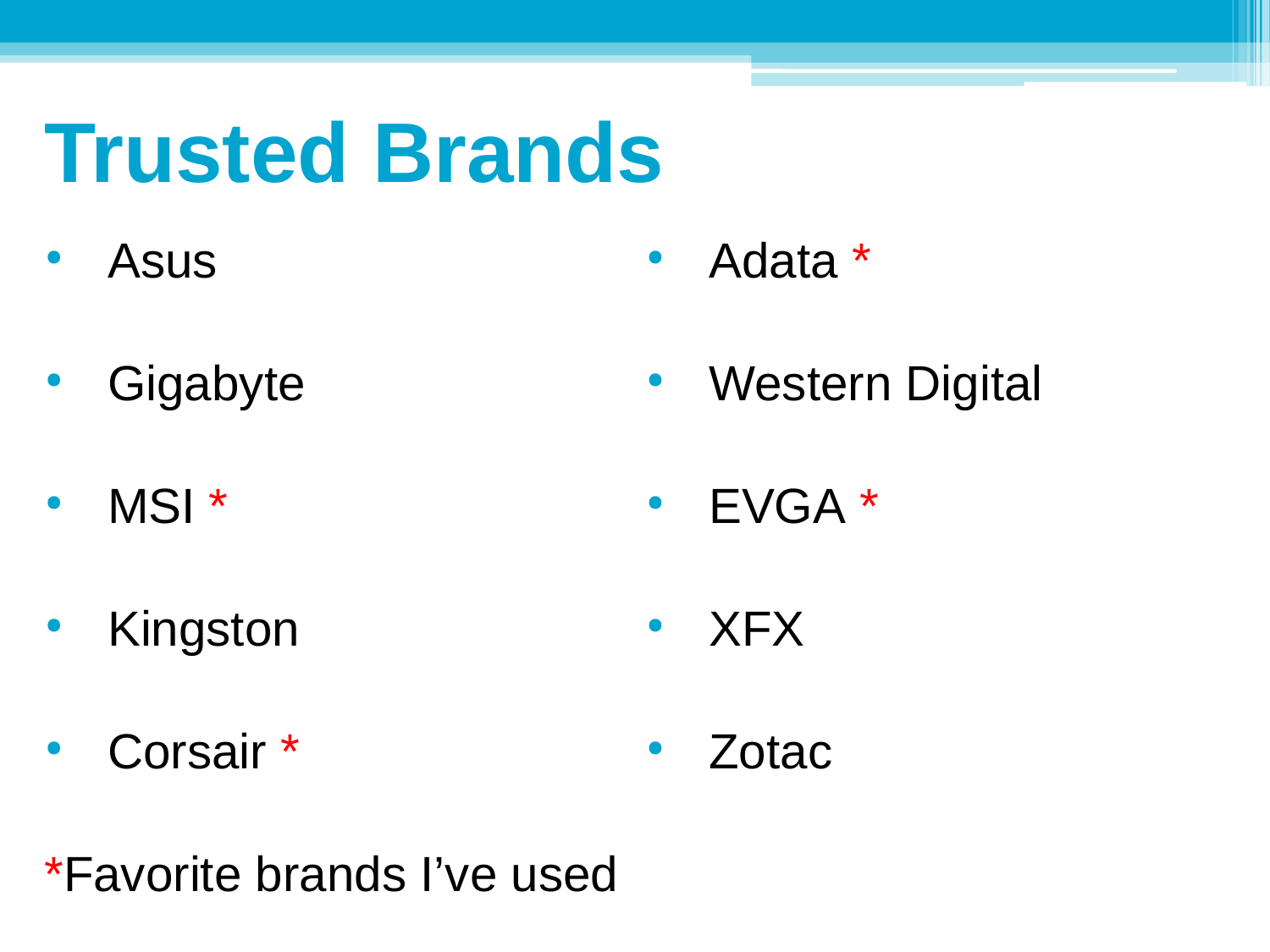

# Trusted Brands
Asus

Gigabyte

MSI *

Kingston

Corsair *

*Favorite brands I’ve used
Adata *

Western Digital

EVGA *

XFX

Zotac